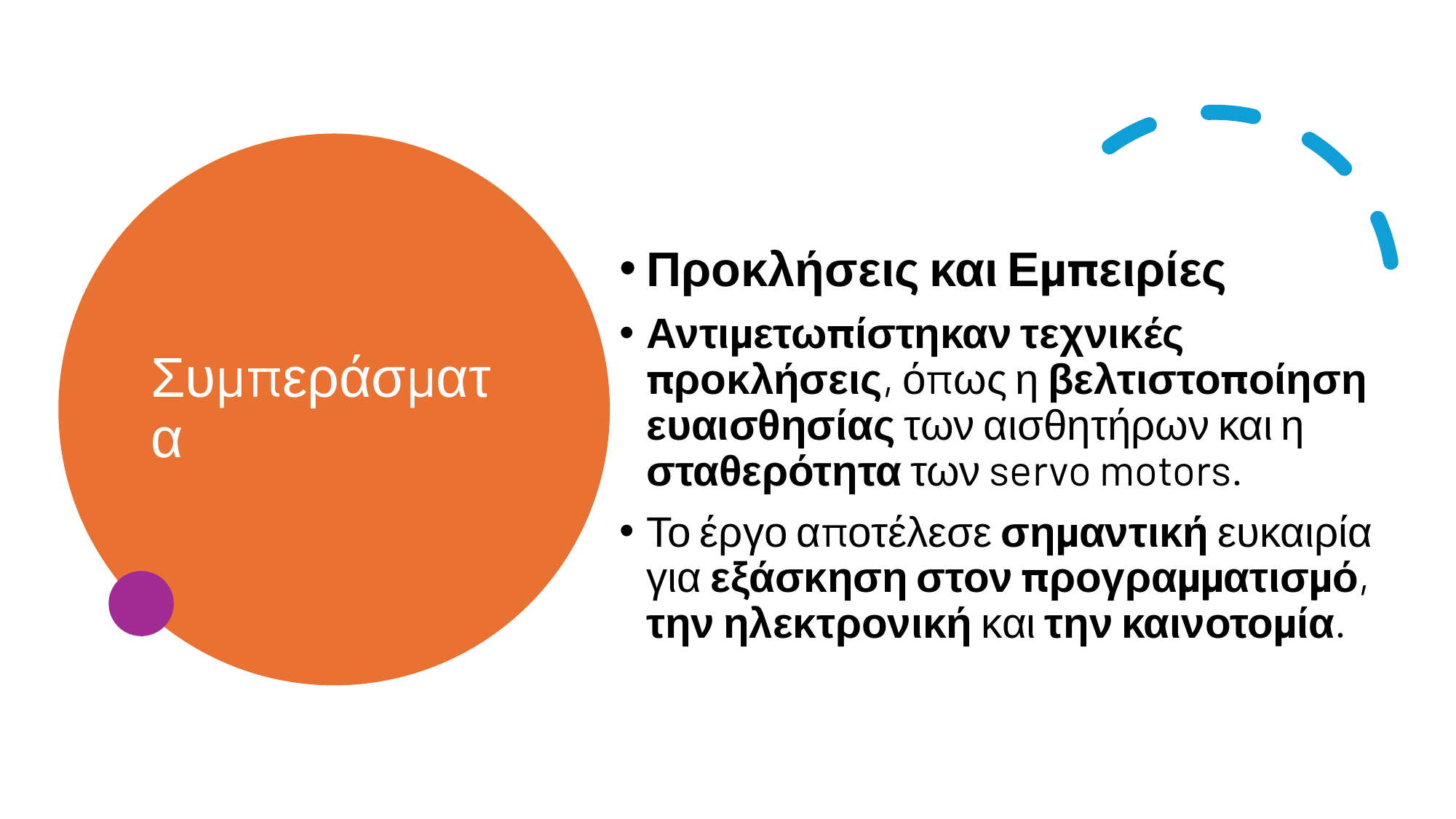

# Συμπεράσματα
Προκλήσεις και Εμπειρίες
Αντιμετωπίστηκαν τεχνικές προκλήσεις, όπως η βελτιστοποίηση ευαισθησίας των αισθητήρων και η σταθερότητα των servo motors.
Το έργο αποτέλεσε σημαντική ευκαιρία για εξάσκηση στον προγραμματισμό, την ηλεκτρονική και την καινοτομία.